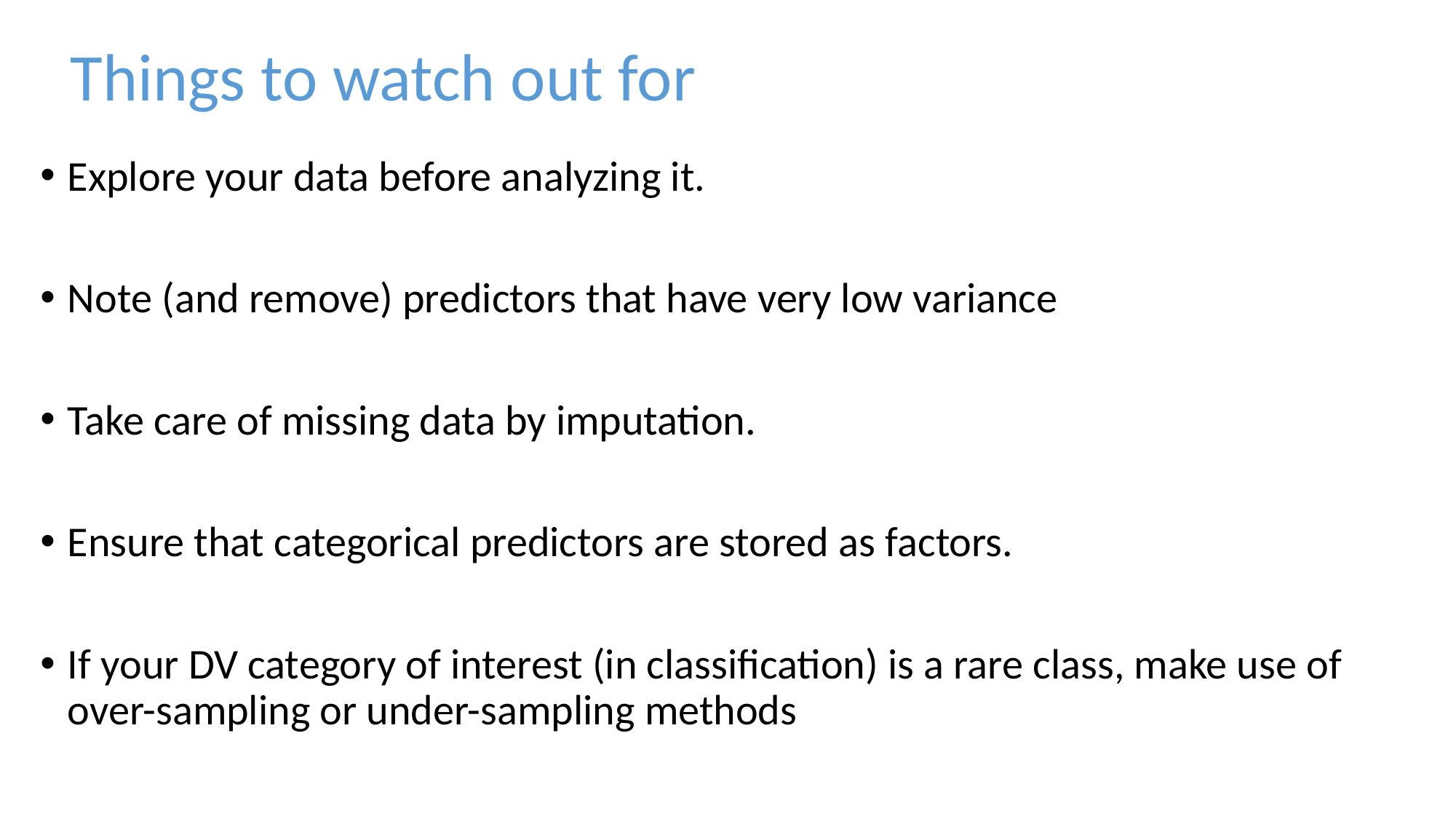

# Things to watch out for
Explore your data before analyzing it.

Note (and remove) predictors that have very low variance

Take care of missing data by imputation.

Ensure that categorical predictors are stored as factors.

If your DV category of interest (in classification) is a rare class, make use of over-sampling or under-sampling methods